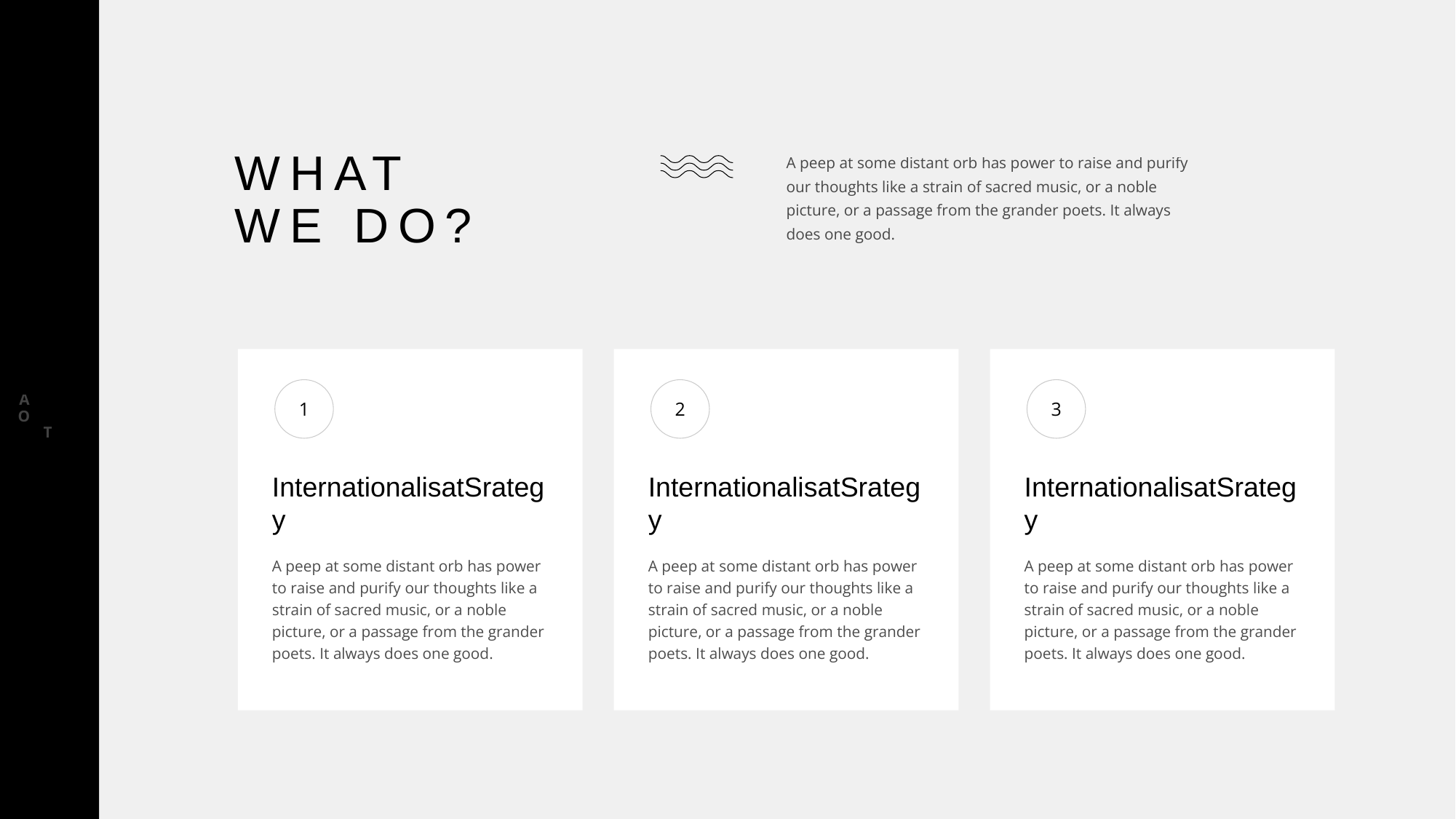

ABOUT
A peep at some distant orb has power to raise and purify our thoughts like a strain of sacred music, or a noble picture, or a passage from the grander poets. It always does one good.
# WHAT WE DO?

InternationalisatSrategy
A peep at some distant orb has power to raise and purify our thoughts like a strain of sacred music, or a noble picture, or a passage from the grander poets. It always does one good.

InternationalisatSrategy
A peep at some distant orb has power to raise and purify our thoughts like a strain of sacred music, or a noble picture, or a passage from the grander poets. It always does one good.

InternationalisatSrategy
A peep at some distant orb has power to raise and purify our thoughts like a strain of sacred music, or a noble picture, or a passage from the grander poets. It always does one good.

1
2
3